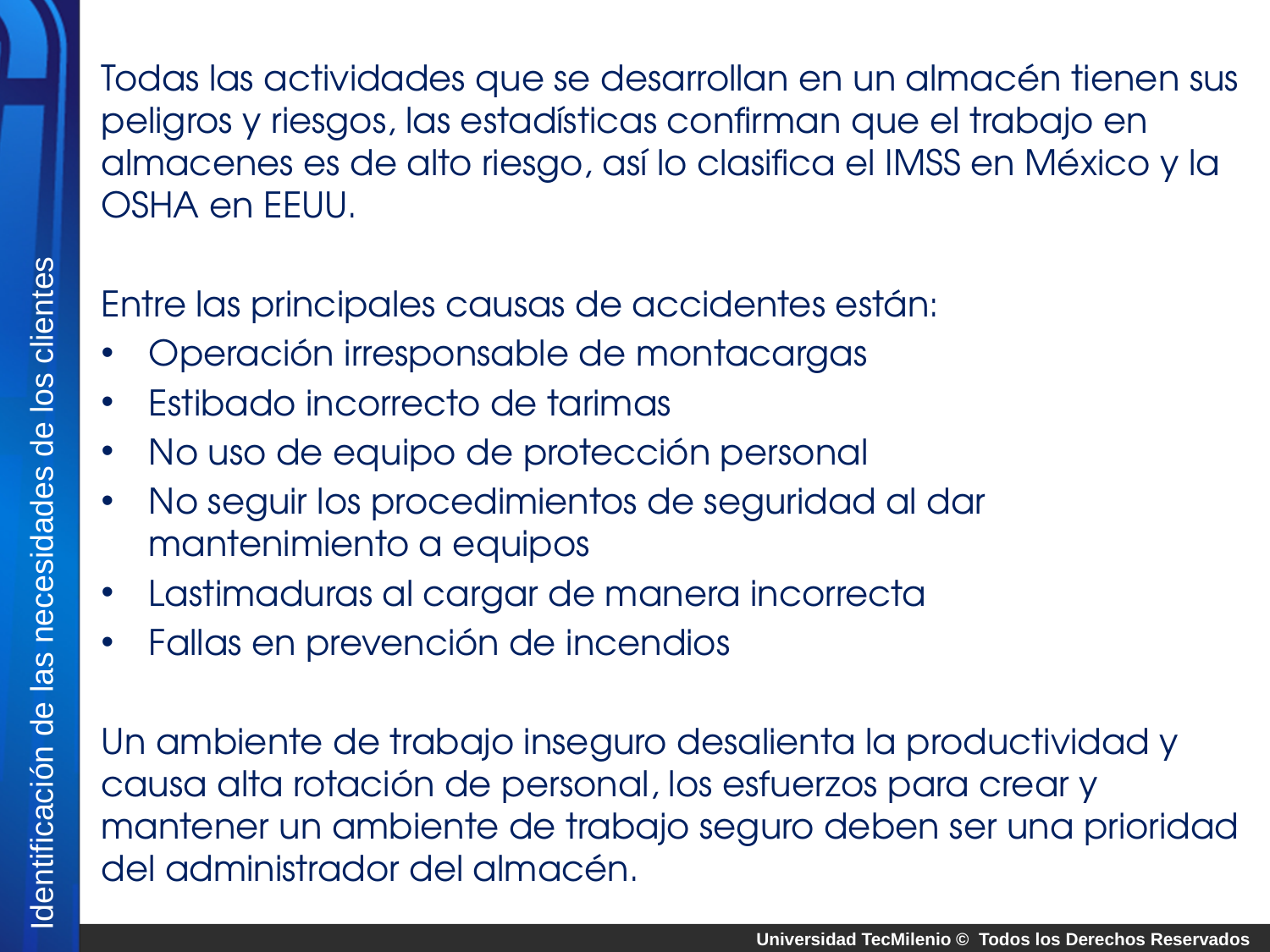

Todas las actividades que se desarrollan en un almacén tienen sus peligros y riesgos, las estadísticas confirman que el trabajo en almacenes es de alto riesgo, así lo clasifica el IMSS en México y la OSHA en EEUU.

Entre las principales causas de accidentes están:
Operación irresponsable de montacargas
Estibado incorrecto de tarimas
No uso de equipo de protección personal
No seguir los procedimientos de seguridad al dar mantenimiento a equipos
Lastimaduras al cargar de manera incorrecta
Fallas en prevención de incendios

Un ambiente de trabajo inseguro desalienta la productividad y causa alta rotación de personal, los esfuerzos para crear y mantener un ambiente de trabajo seguro deben ser una prioridad del administrador del almacén.

Identificación de las necesidades de los clientes